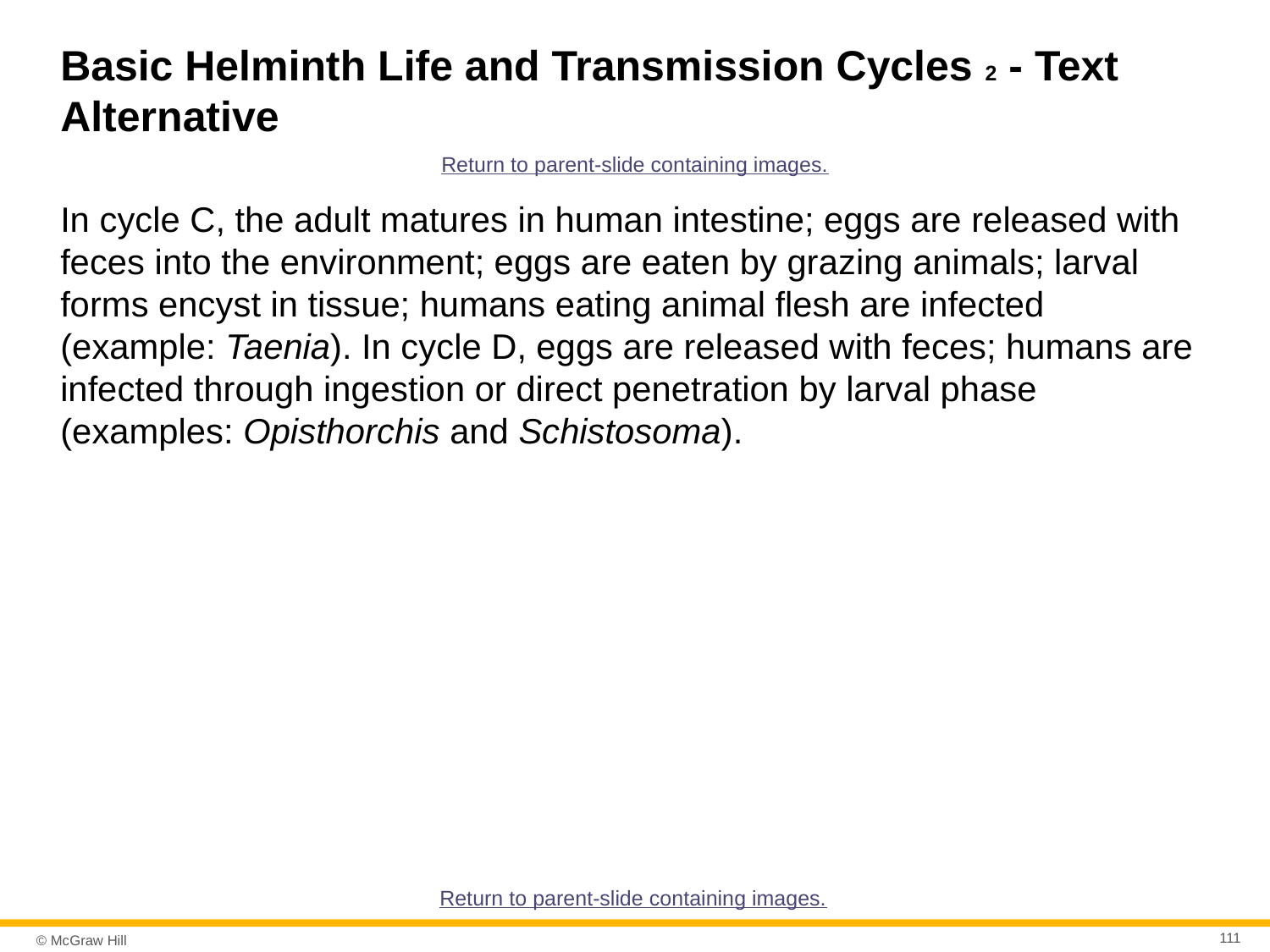

# Basic Helminth Life and Transmission Cycles 2 - Text Alternative
Return to parent-slide containing images.
In cycle C, the adult matures in human intestine; eggs are released with feces into the environment; eggs are eaten by grazing animals; larval forms encyst in tissue; humans eating animal flesh are infected (example: Taenia). In cycle D, eggs are released with feces; humans are infected through ingestion or direct penetration by larval phase (examples: Opisthorchis and Schistosoma).
Return to parent-slide containing images.